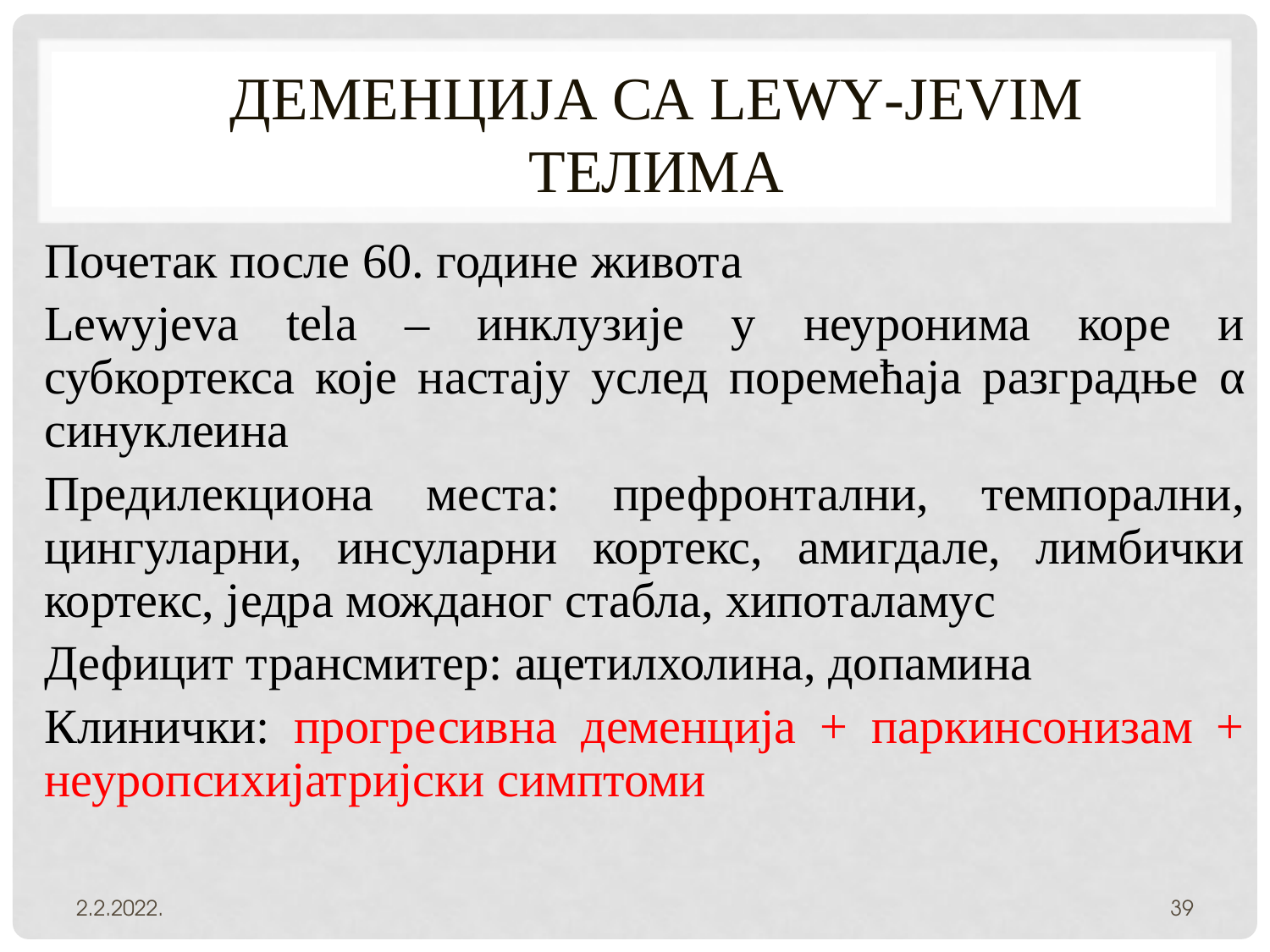

# Деменција са Lewy-jevim телима
Почетак после 60. године живота
Lewyjeva tela – инклузије у неуронима коре и субкортекса које настају услед поремећаја разградње α синуклеина
Предилекциона места: префронтални, темпорални, цингуларни, инсуларни кортекс, амигдале, лимбички кортекс, једра можданог стабла, хипоталамус
Дефицит трансмитер: ацетилхолина, допамина
Клинички: прогресивна деменција + паркинсонизам + неуропсихијатријски симптоми
2.2.2022.
39